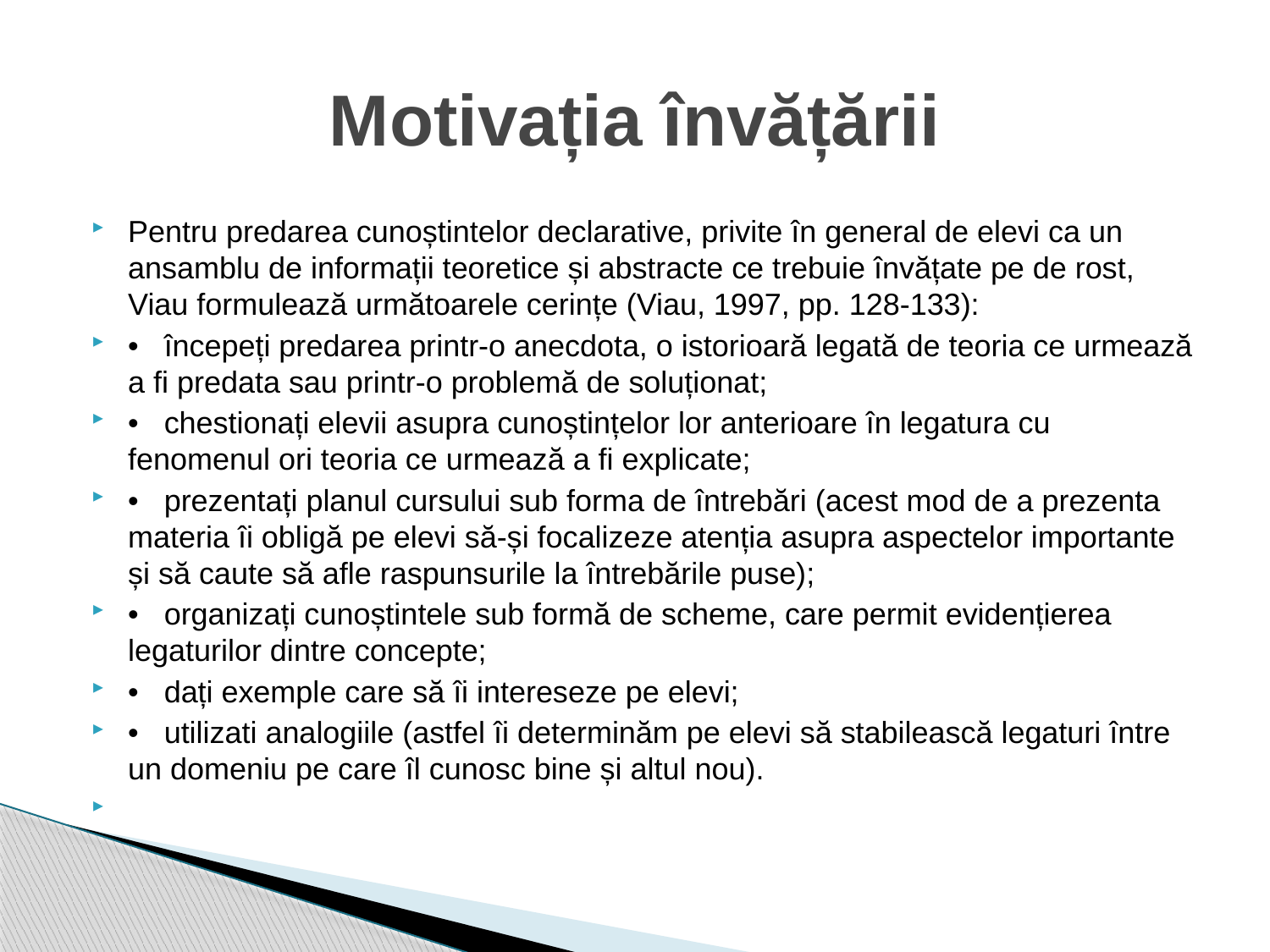

# Motivația învățării
Pentru predarea cunoștintelor declarative, privite în general de elevi ca un ansamblu de informații teoretice și abstracte ce trebuie învățate pe de rost, Viau formulează următoarele cerințe (Viau, 1997, pp. 128-133):
•   începeți predarea printr-o anecdota, o istorioară legată de teoria ce urmează a fi predata sau printr-o problemă de soluționat;
•   chestionați elevii asupra cunoștințelor lor anterioare în legatura cu fenomenul ori teoria ce urmează a fi explicate;
•   prezentați planul cursului sub forma de întrebări (acest mod de a prezenta materia îi obligă pe elevi să-și focalizeze atenția asupra aspectelor importante și să caute să afle raspunsurile la întrebările puse);
•   organizați cunoștintele sub formă de scheme, care permit evidențierea legaturilor dintre concepte;
•   dați exemple care să îi intereseze pe elevi;
•   utilizati analogiile (astfel îi determinăm pe elevi să stabilească legaturi între un domeniu pe care îl cunosc bine și altul nou).